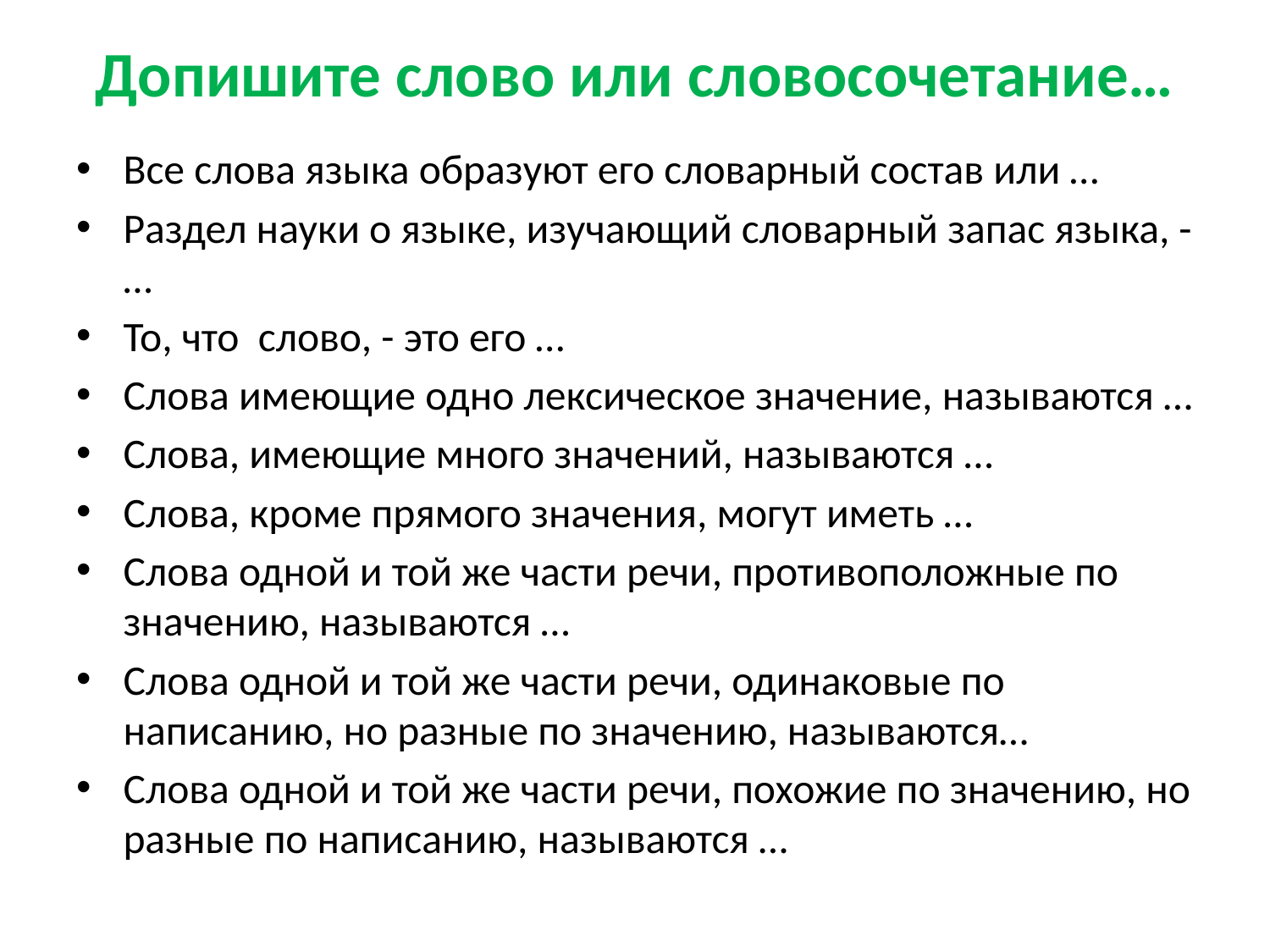

# Допишите слово или словосочетание…
Все слова языка образуют его словарный состав или …
Раздел науки о языке, изучающий словарный запас языка, - …
То, что  слово, - это его …
Слова имеющие одно лексическое значение, называются …
Слова, имеющие много значений, называются …
Слова, кроме прямого значения, могут иметь …
Слова одной и той же части речи, противоположные по значению, называются …
Слова одной и той же части речи, одинаковые по написанию, но разные по значению, называются…
Слова одной и той же части речи, похожие по значению, но разные по написанию, называются …